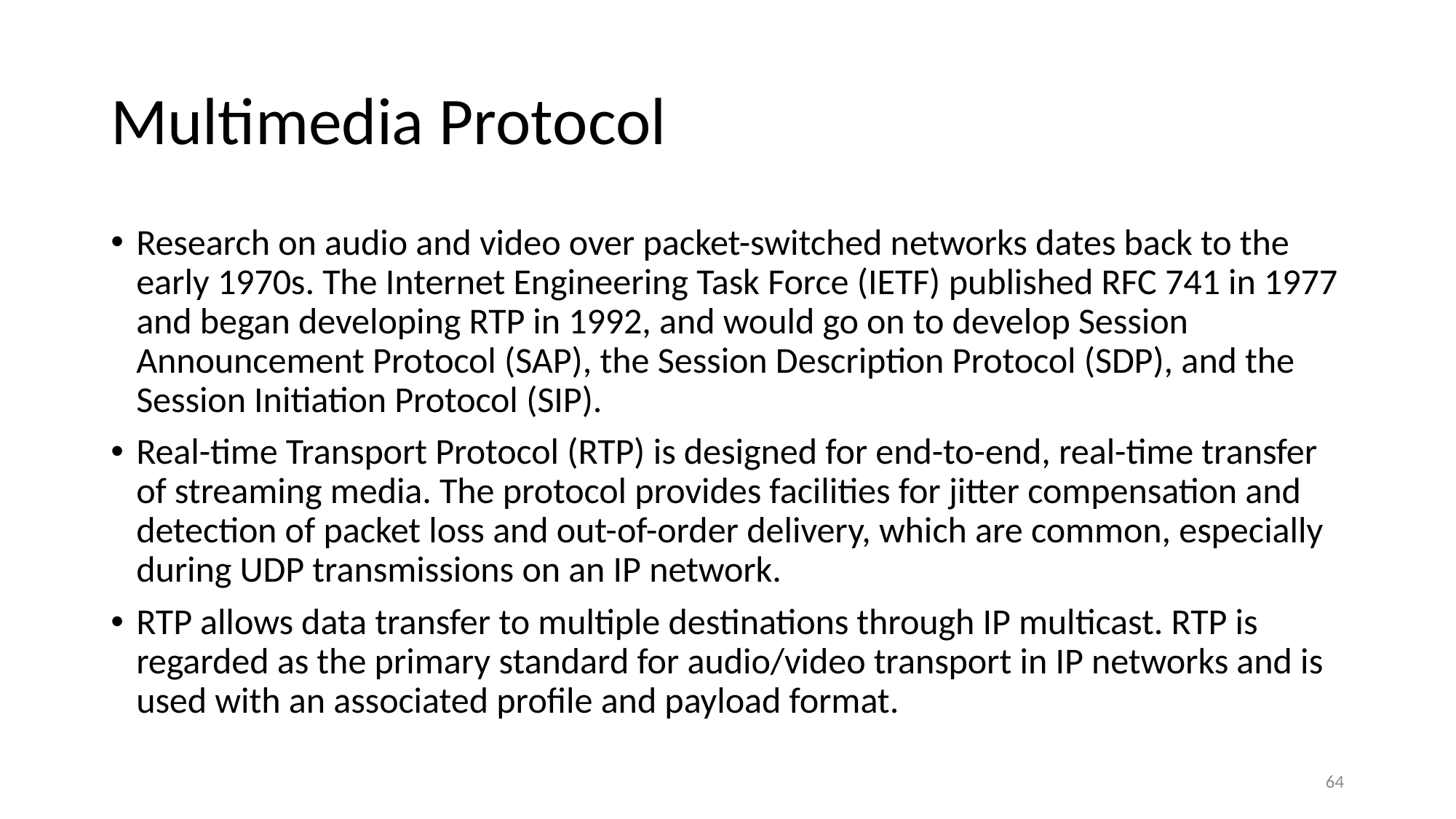

# Multimedia Protocol
Research on audio and video over packet-switched networks dates back to the early 1970s. The Internet Engineering Task Force (IETF) published RFC 741 in 1977 and began developing RTP in 1992, and would go on to develop Session Announcement Protocol (SAP), the Session Description Protocol (SDP), and the Session Initiation Protocol (SIP).
Real-time Transport Protocol (RTP) is designed for end-to-end, real-time transfer of streaming media. The protocol provides facilities for jitter compensation and detection of packet loss and out-of-order delivery, which are common, especially during UDP transmissions on an IP network.
RTP allows data transfer to multiple destinations through IP multicast. RTP is regarded as the primary standard for audio/video transport in IP networks and is used with an associated profile and payload format.
64